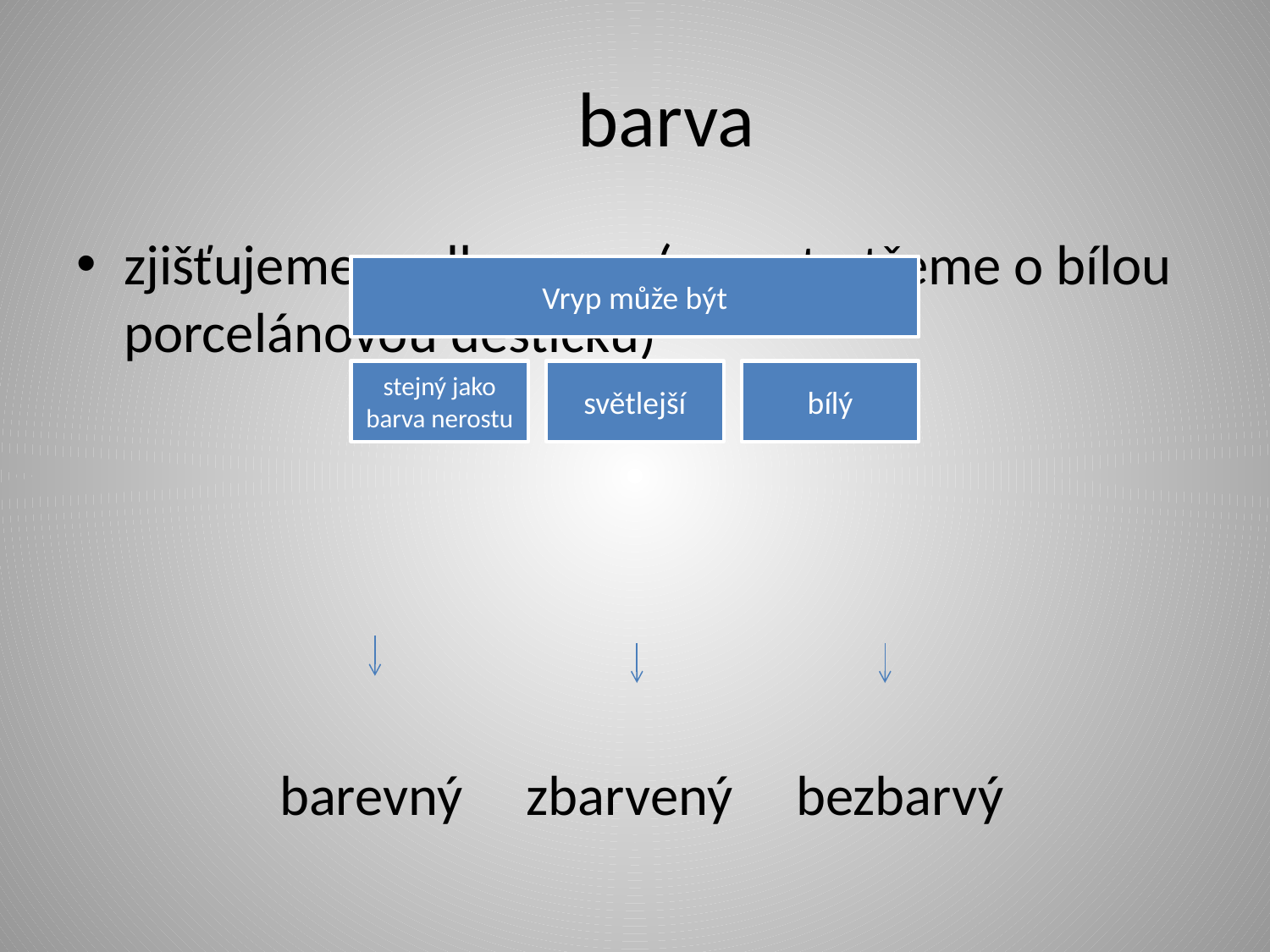

# barva
zjišťujeme podle vrypu (nerost otřeme o bílou porcelánovou destičku)

                barevný     zbarvený     bezbarvý
Vryp může být
stejný jako barva nerostu
světlejší
bílý